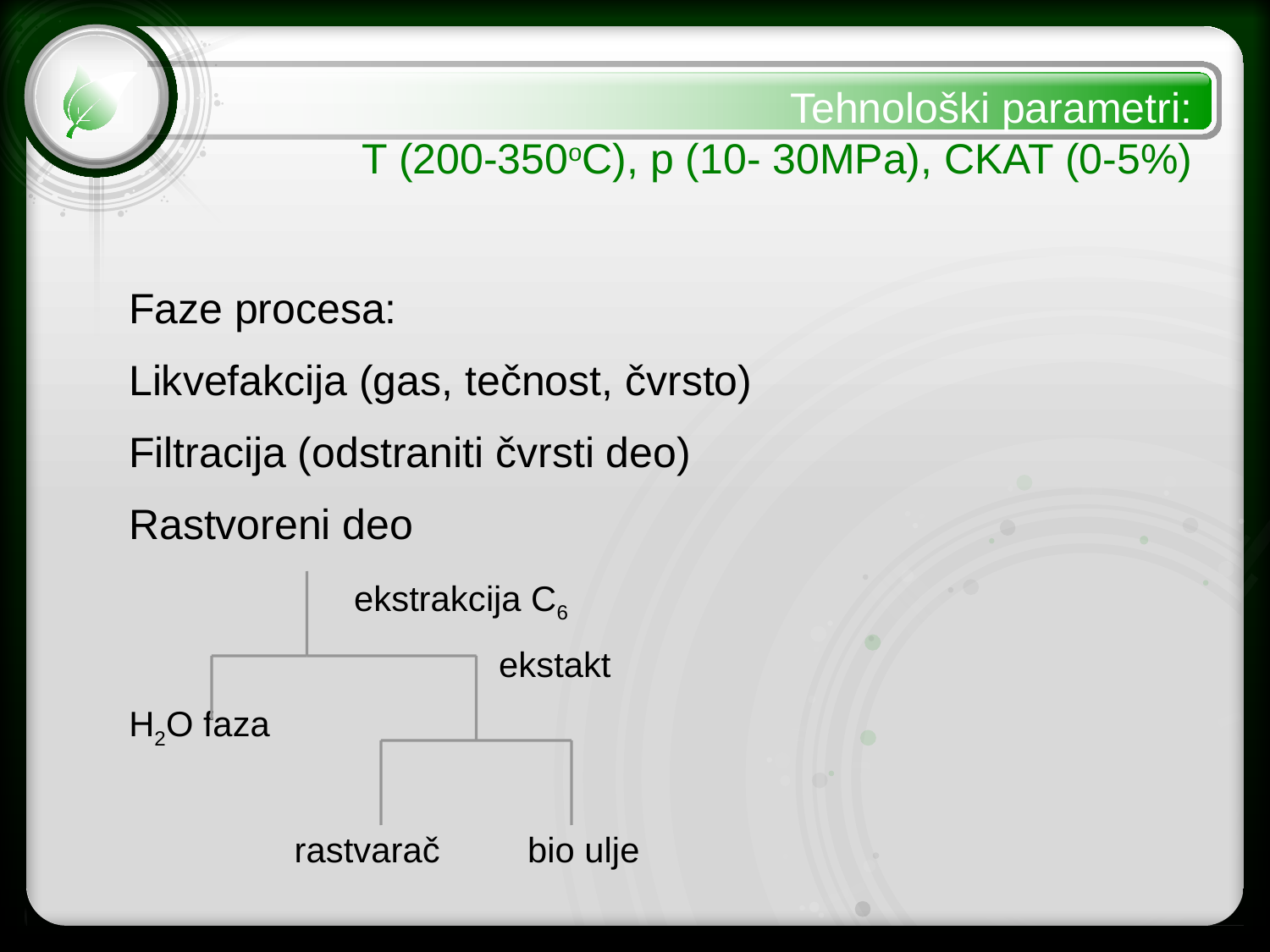

Tehnološki parametri:
	T (200-350oC), p (10- 30MPa), CKAT (0-5%)
Faze procesa:
Likvefakcija (gas, tečnost, čvrsto)
Filtracija (odstraniti čvrsti deo)
Rastvoreni deo
                   ekstrakcija C6
                                      ekstakt
H2O faza

                 rastvarač         bio ulje